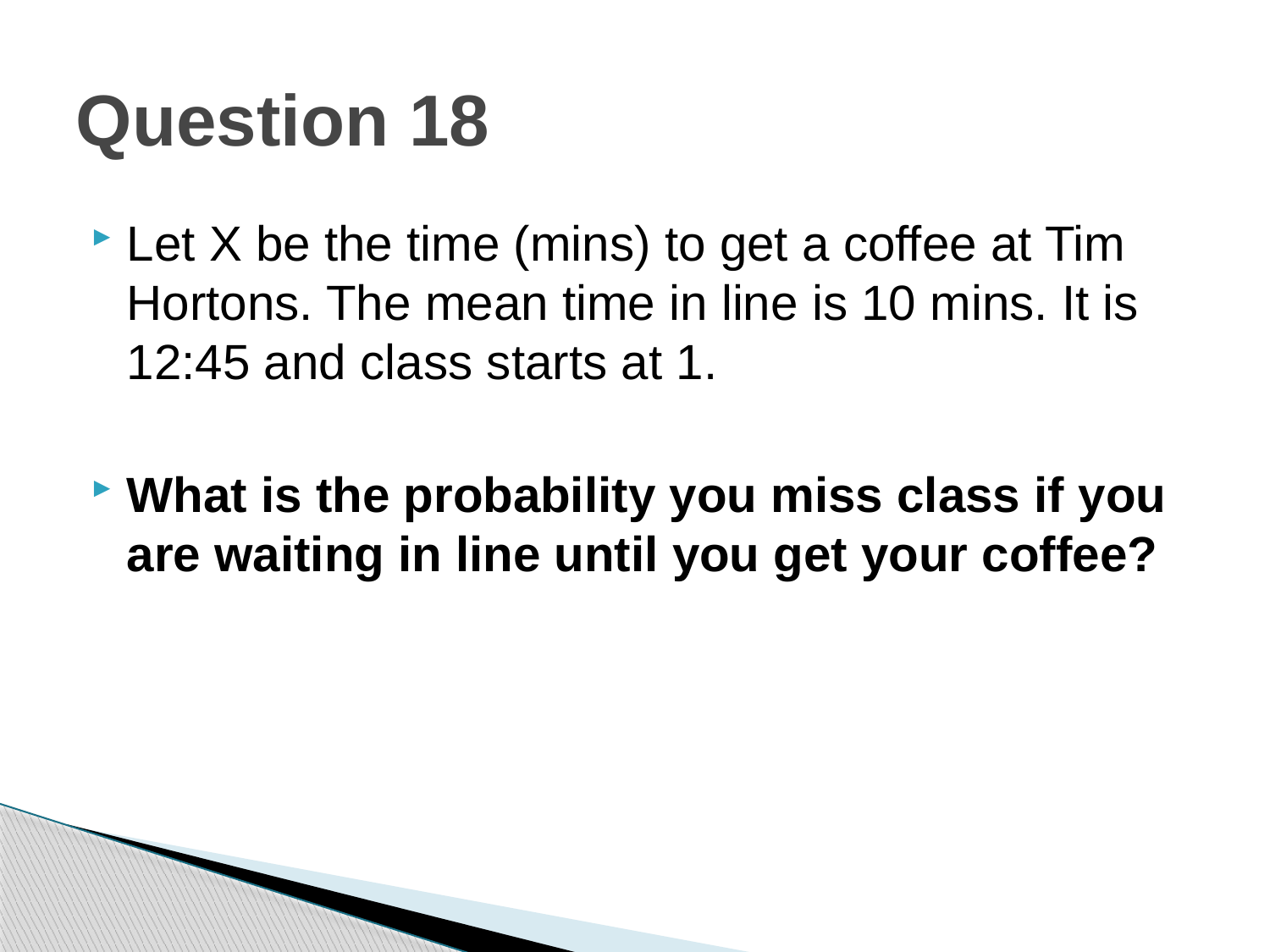

# Question 18
Let X be the time (mins) to get a coffee at Tim Hortons. The mean time in line is 10 mins. It is 12:45 and class starts at 1.

What is the probability you miss class if you are waiting in line until you get your coffee?